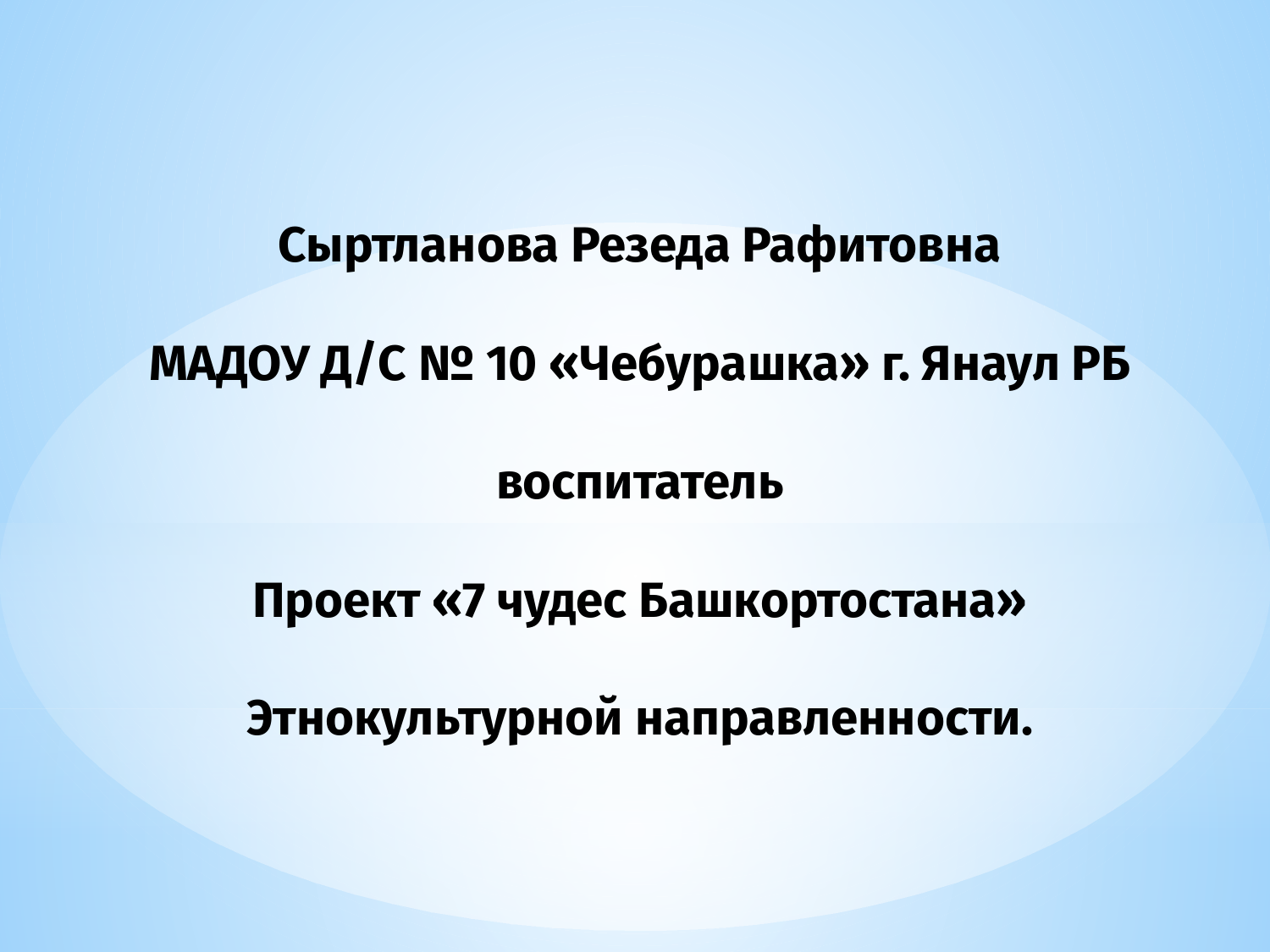

Сыртланова Резеда Рафитовна

МАДОУ Д/С № 10 «Чебурашка» г. Янаул РБ

воспитатель

Проект «7 чудес Башкортостана»

Этнокультурной направленности.